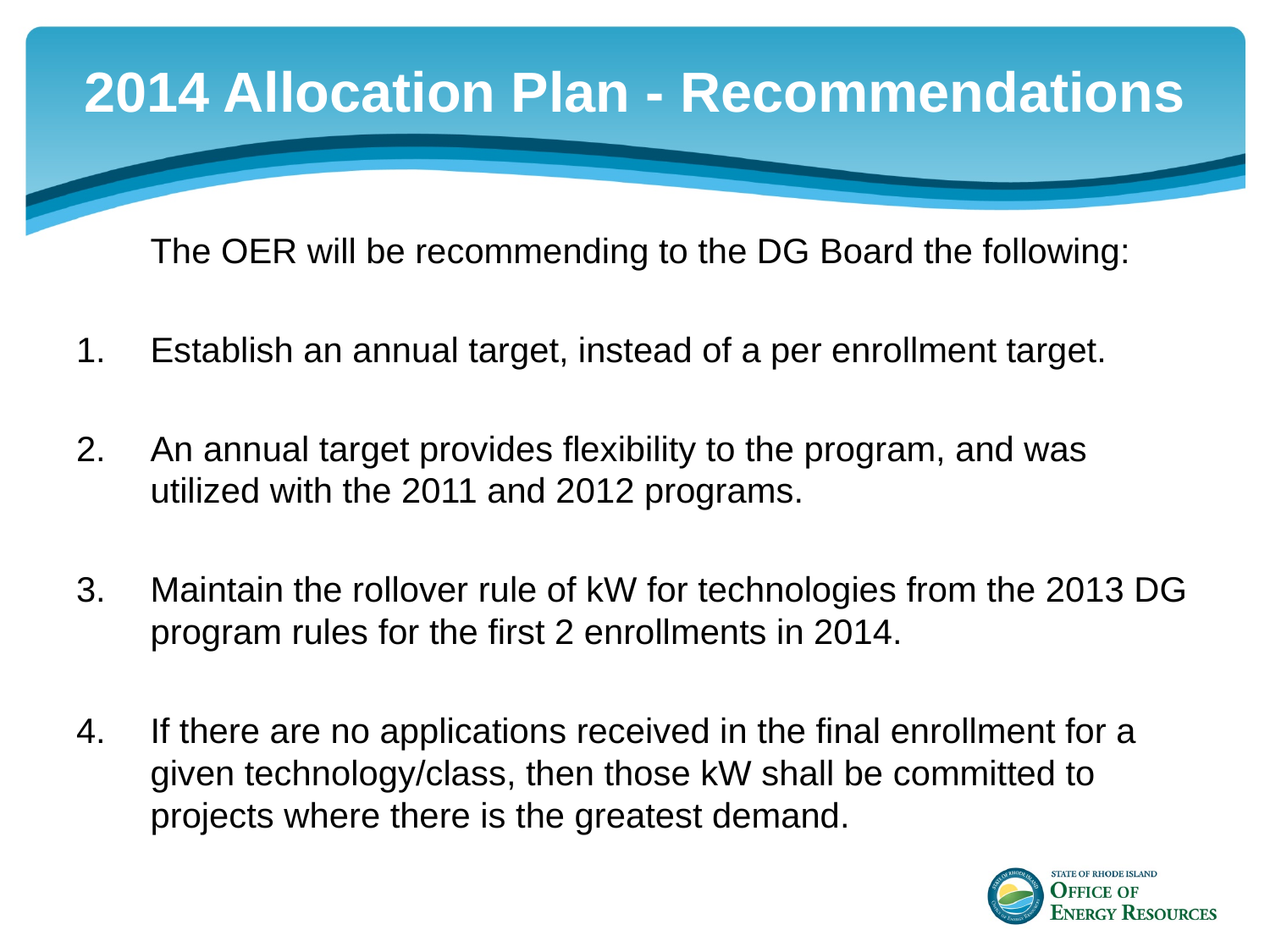

# 2014 Allocation Plan - Recommendations
	The OER will be recommending to the DG Board the following:

Establish an annual target, instead of a per enrollment target.

An annual target provides flexibility to the program, and was utilized with the 2011 and 2012 programs.

Maintain the rollover rule of kW for technologies from the 2013 DG program rules for the first 2 enrollments in 2014.

If there are no applications received in the final enrollment for a given technology/class, then those kW shall be committed to projects where there is the greatest demand.